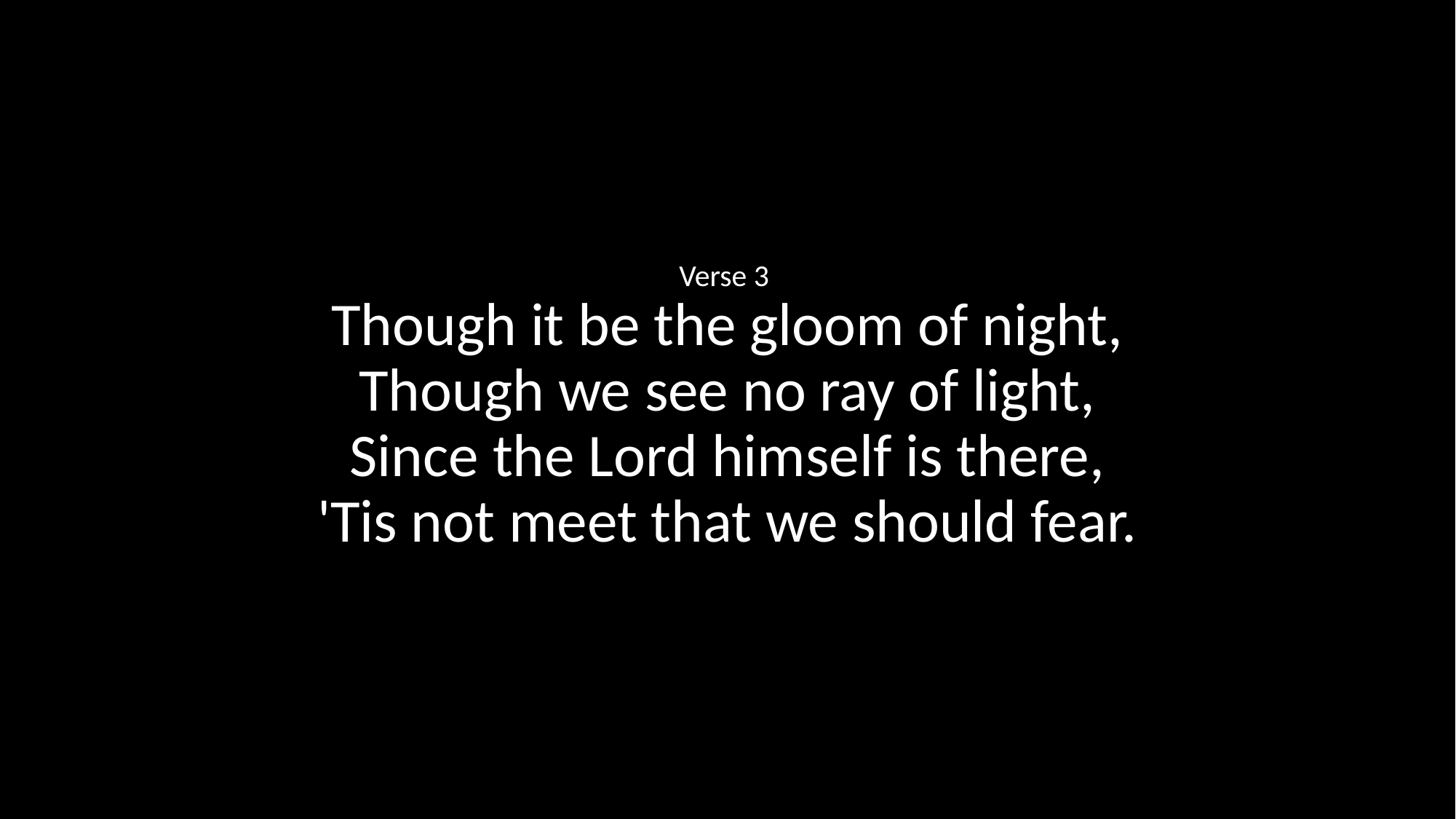

Verse 3
Though it be the gloom of night,
Though we see no ray of light,
Since the Lord himself is there,
'Tis not meet that we should fear.